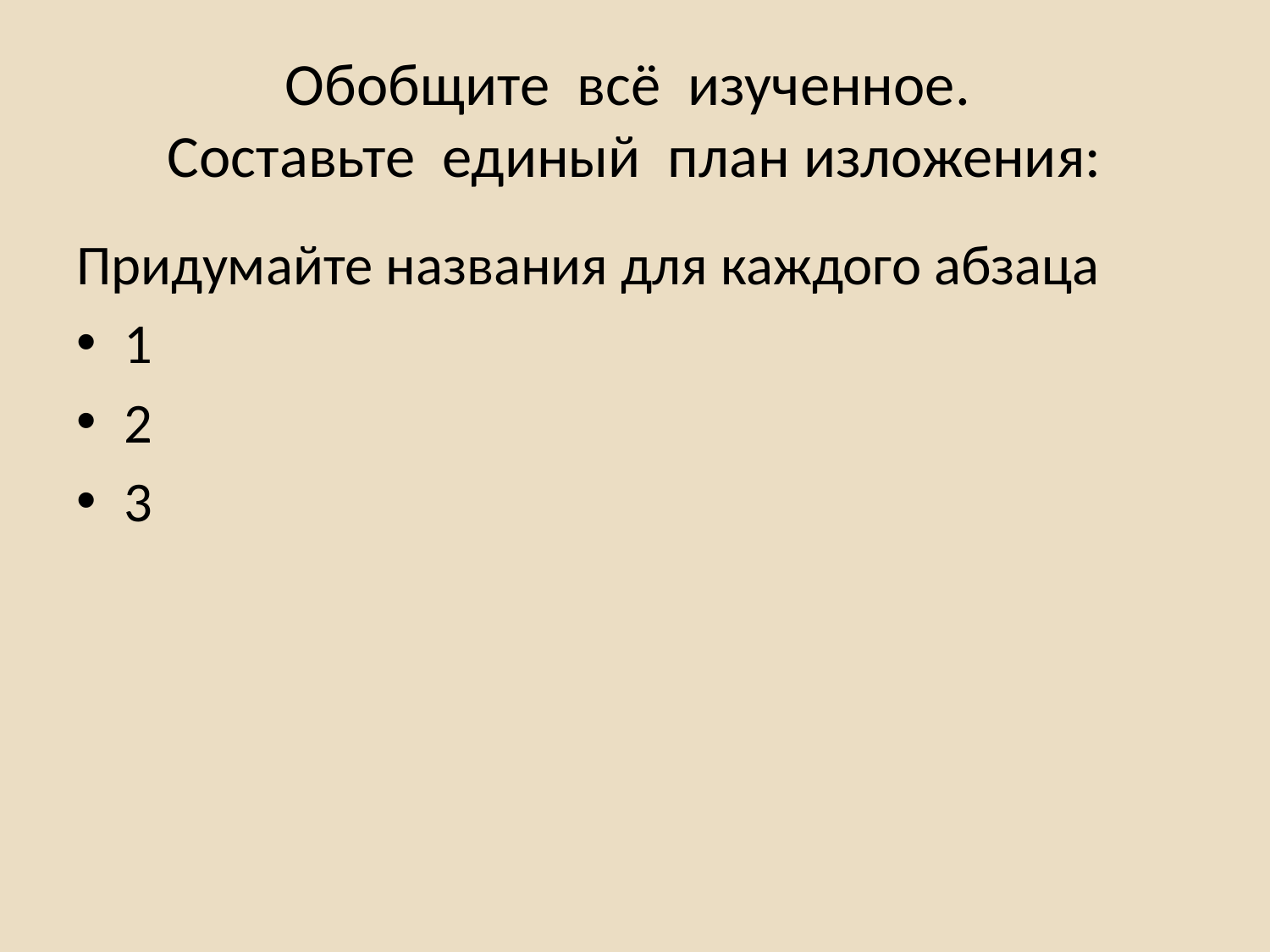

# Обобщите  всё  изученное. Составьте  единый  план изложения:
Придумайте названия для каждого абзаца
1
2
3